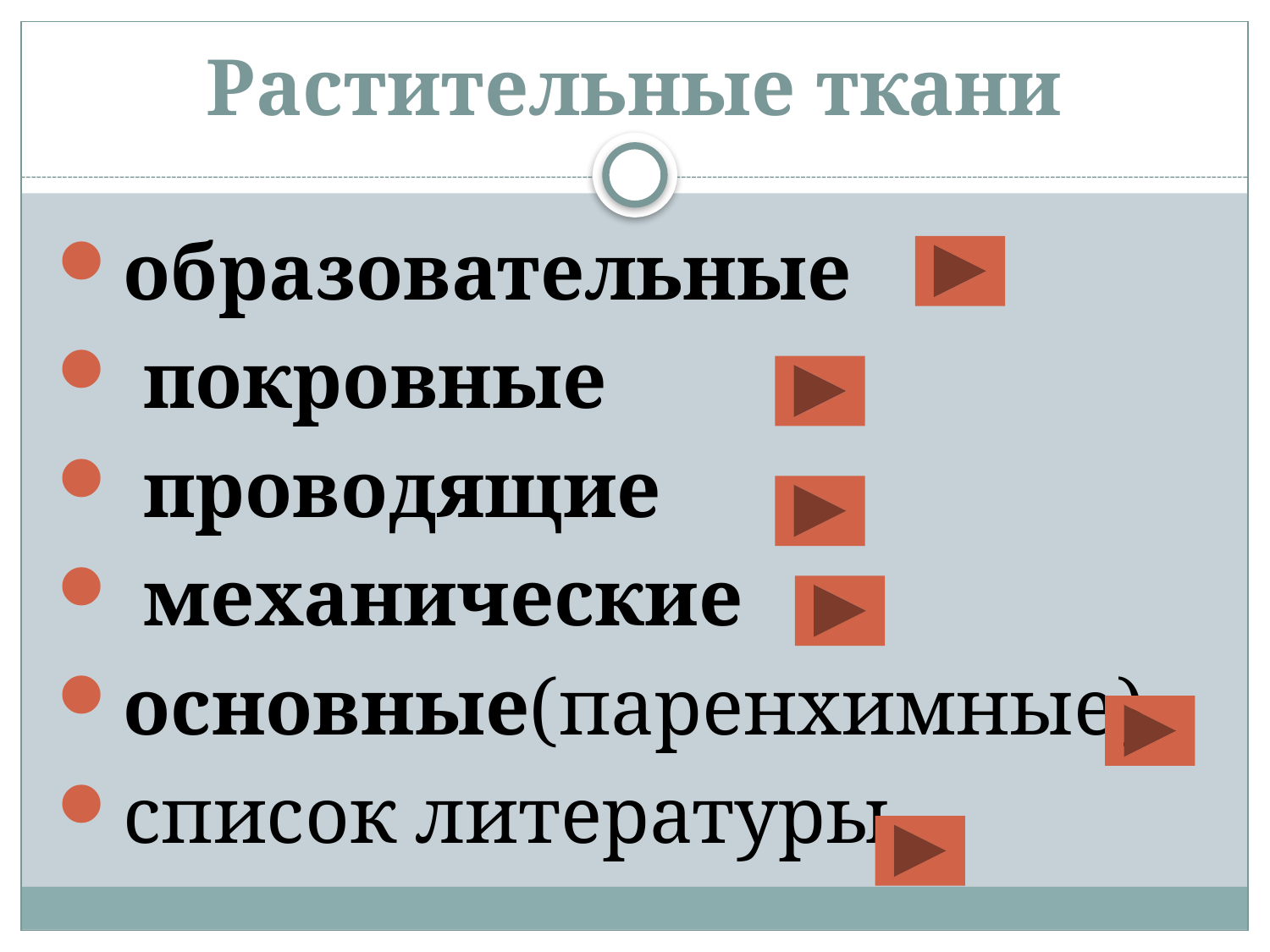

# Растительные ткани
образовательные
 покровные
 проводящие
 механические
основные(паренхимные)
список литературы